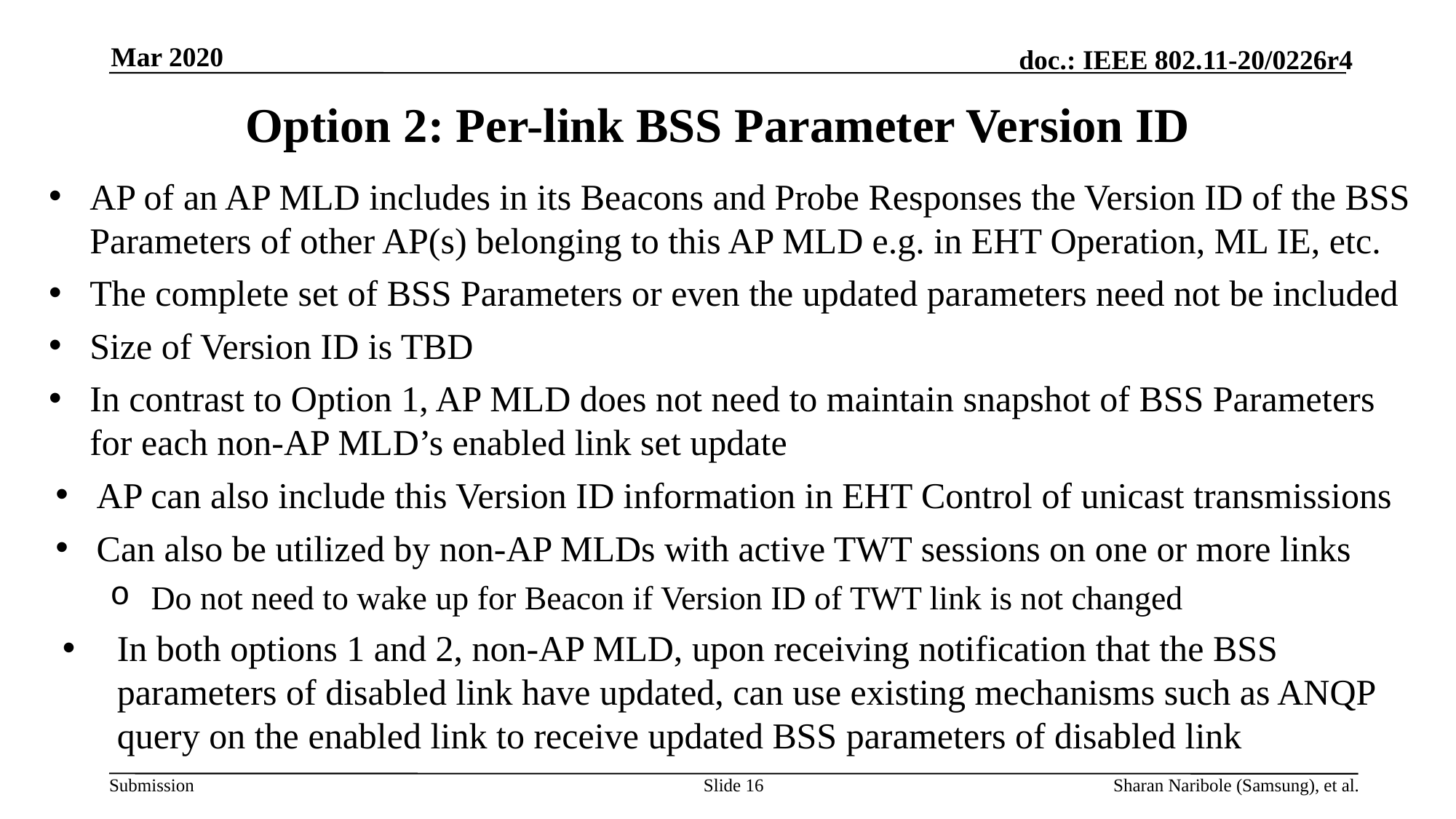

Mar 2020
# Option 2: Per-link BSS Parameter Version ID
AP of an AP MLD includes in its Beacons and Probe Responses the Version ID of the BSS Parameters of other AP(s) belonging to this AP MLD e.g. in EHT Operation, ML IE, etc.
The complete set of BSS Parameters or even the updated parameters need not be included
Size of Version ID is TBD
In contrast to Option 1, AP MLD does not need to maintain snapshot of BSS Parameters for each non-AP MLD’s enabled link set update
AP can also include this Version ID information in EHT Control of unicast transmissions
Can also be utilized by non-AP MLDs with active TWT sessions on one or more links
Do not need to wake up for Beacon if Version ID of TWT link is not changed
In both options 1 and 2, non-AP MLD, upon receiving notification that the BSS parameters of disabled link have updated, can use existing mechanisms such as ANQP query on the enabled link to receive updated BSS parameters of disabled link
Slide 16
Sharan Naribole (Samsung), et al.